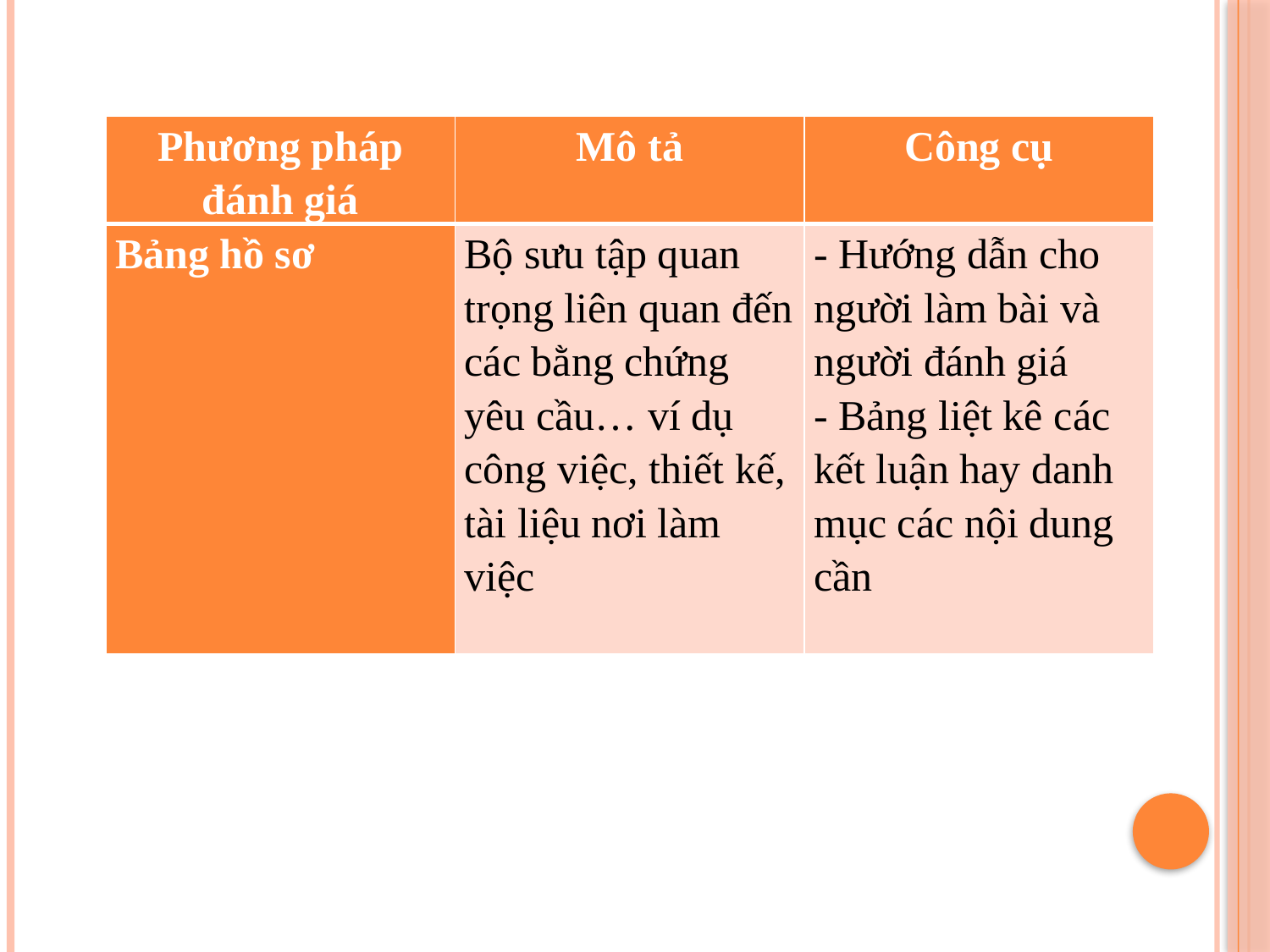

| Phương pháp đánh giá | Mô tả | Công cụ |
| --- | --- | --- |
| Bảng hồ sơ | Bộ sưu tập quan trọng liên quan đến các bằng chứng yêu cầu… ví dụ công việc, thiết kế, tài liệu nơi làm việc | - Hướng dẫn cho người làm bài và người đánh giá - Bảng liệt kê các kết luận hay danh mục các nội dung cần |